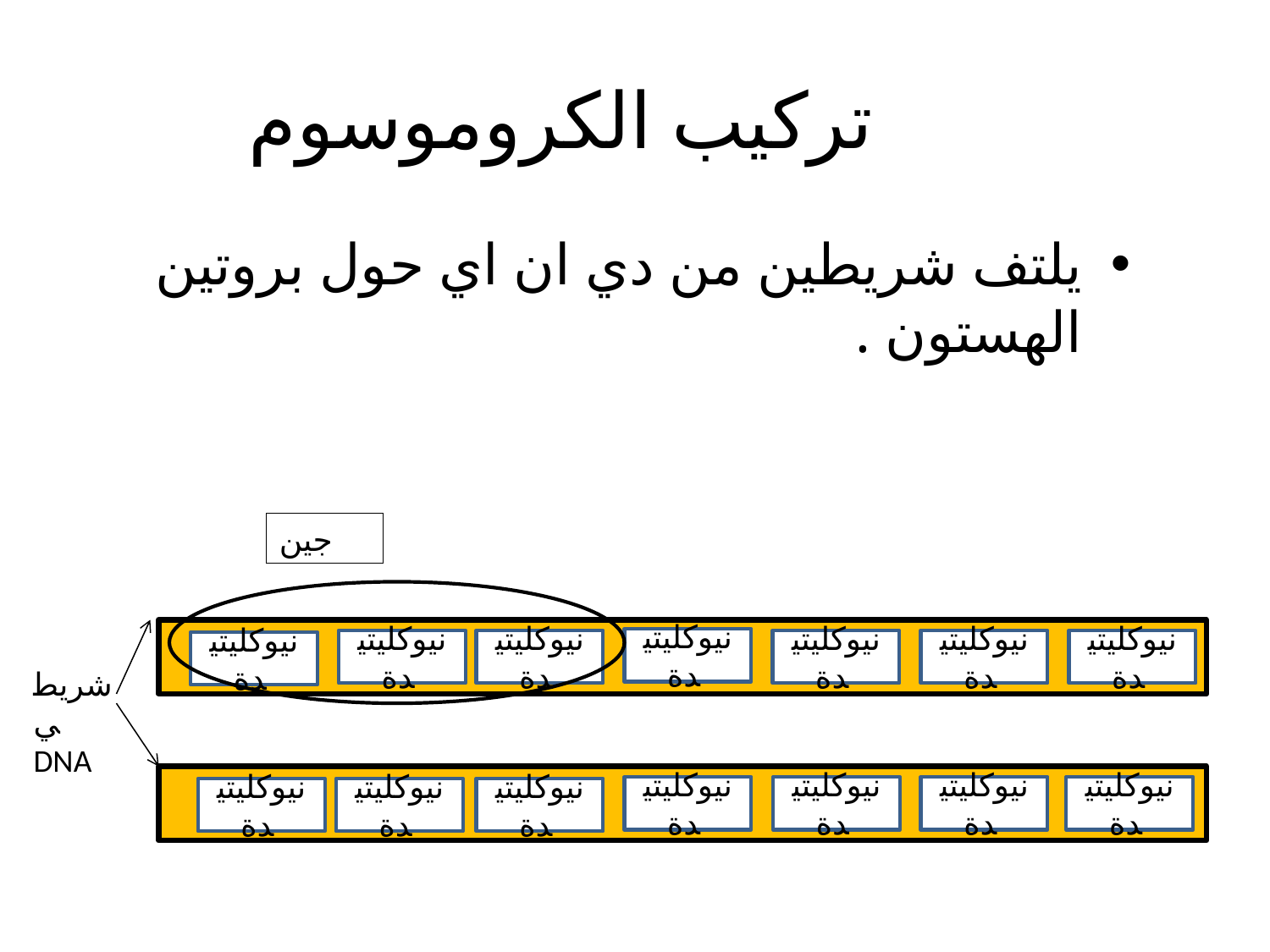

تركيب الكروموسوم
يلتف شريطين من دي ان اي حول بروتين الهستون .
جين

نيوكليتيدة
نيوكليتيدة
نيوكليتيدة
نيوكليتيدة
نيوكليتيدة
نيوكليتيدة
نيوكليتيدة
شريطي DNA

نيوكليتيدة
نيوكليتيدة
نيوكليتيدة
نيوكليتيدة
نيوكليتيدة
نيوكليتيدة
نيوكليتيدة